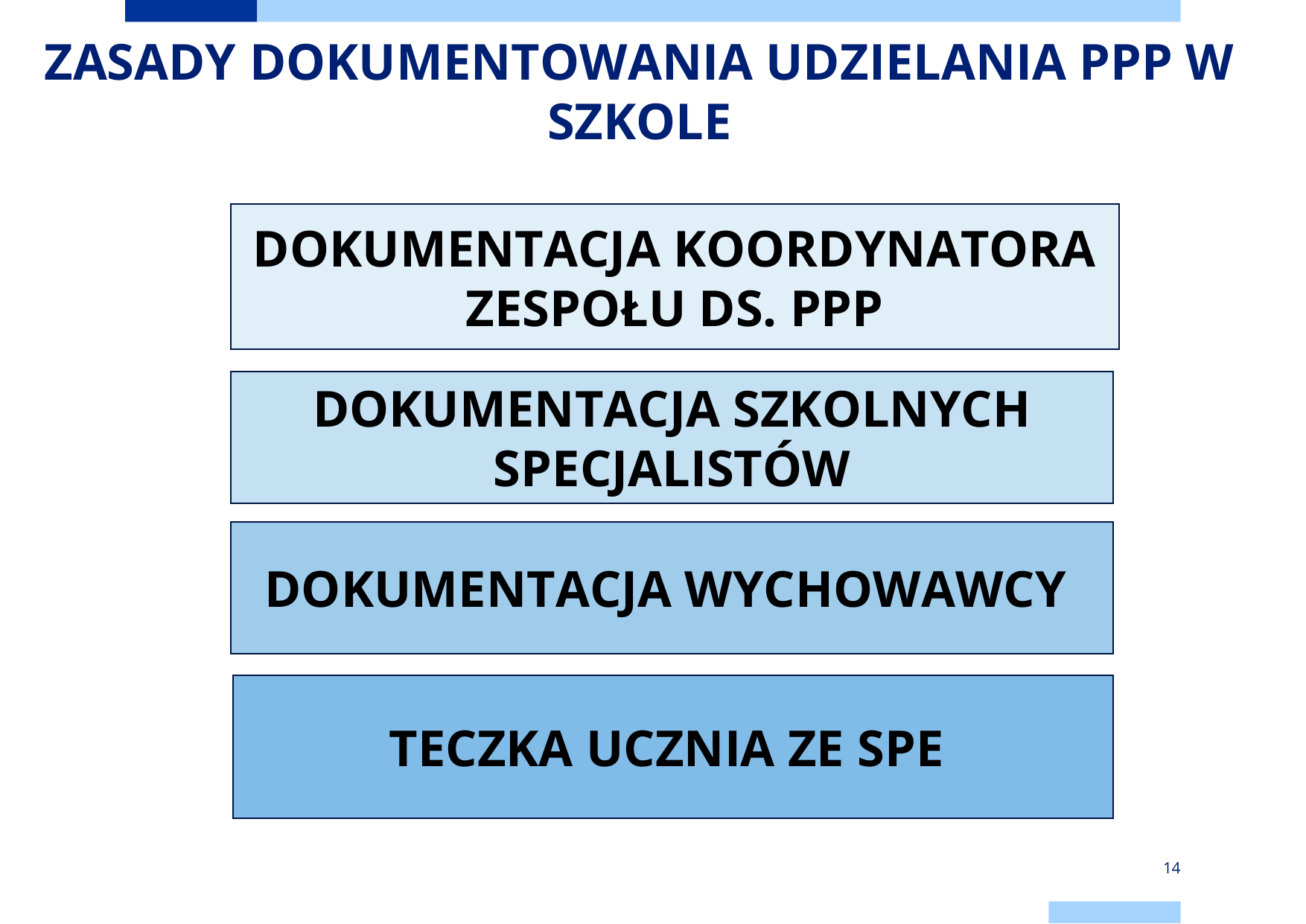

# ZASADY DOKUMENTOWANIA UDZIELANIA PPP W SZKOLE
DOKUMENTACJA KOORDYNATORA ZESPOŁU DS. PPP

DOKUMENTACJA SZKOLNYCH SPECJALISTÓW
DOKUMENTACJA WYCHOWAWCY
TECZKA UCZNIA ZE SPE
14